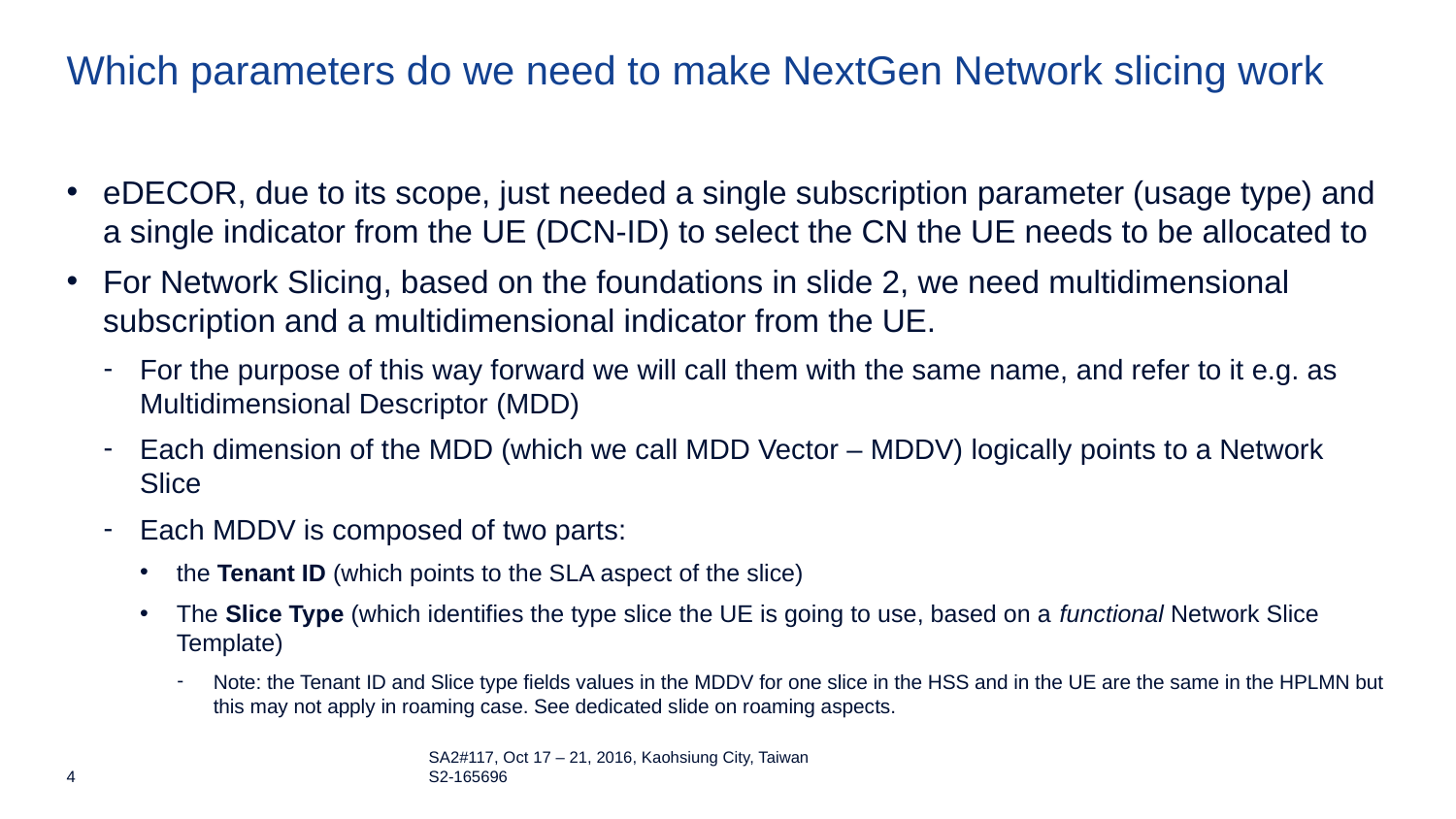

# Which parameters do we need to make NextGen Network slicing work
eDECOR, due to its scope, just needed a single subscription parameter (usage type) and a single indicator from the UE (DCN-ID) to select the CN the UE needs to be allocated to
For Network Slicing, based on the foundations in slide 2, we need multidimensional subscription and a multidimensional indicator from the UE.
For the purpose of this way forward we will call them with the same name, and refer to it e.g. as Multidimensional Descriptor (MDD)
Each dimension of the MDD (which we call MDD Vector – MDDV) logically points to a Network Slice
Each MDDV is composed of two parts:
the Tenant ID (which points to the SLA aspect of the slice)
The Slice Type (which identifies the type slice the UE is going to use, based on a functional Network Slice Template)
Note: the Tenant ID and Slice type fields values in the MDDV for one slice in the HSS and in the UE are the same in the HPLMN but this may not apply in roaming case. See dedicated slide on roaming aspects.
SA2#117, Oct 17 – 21, 2016, Kaohsiung City, Taiwan    S2-165696